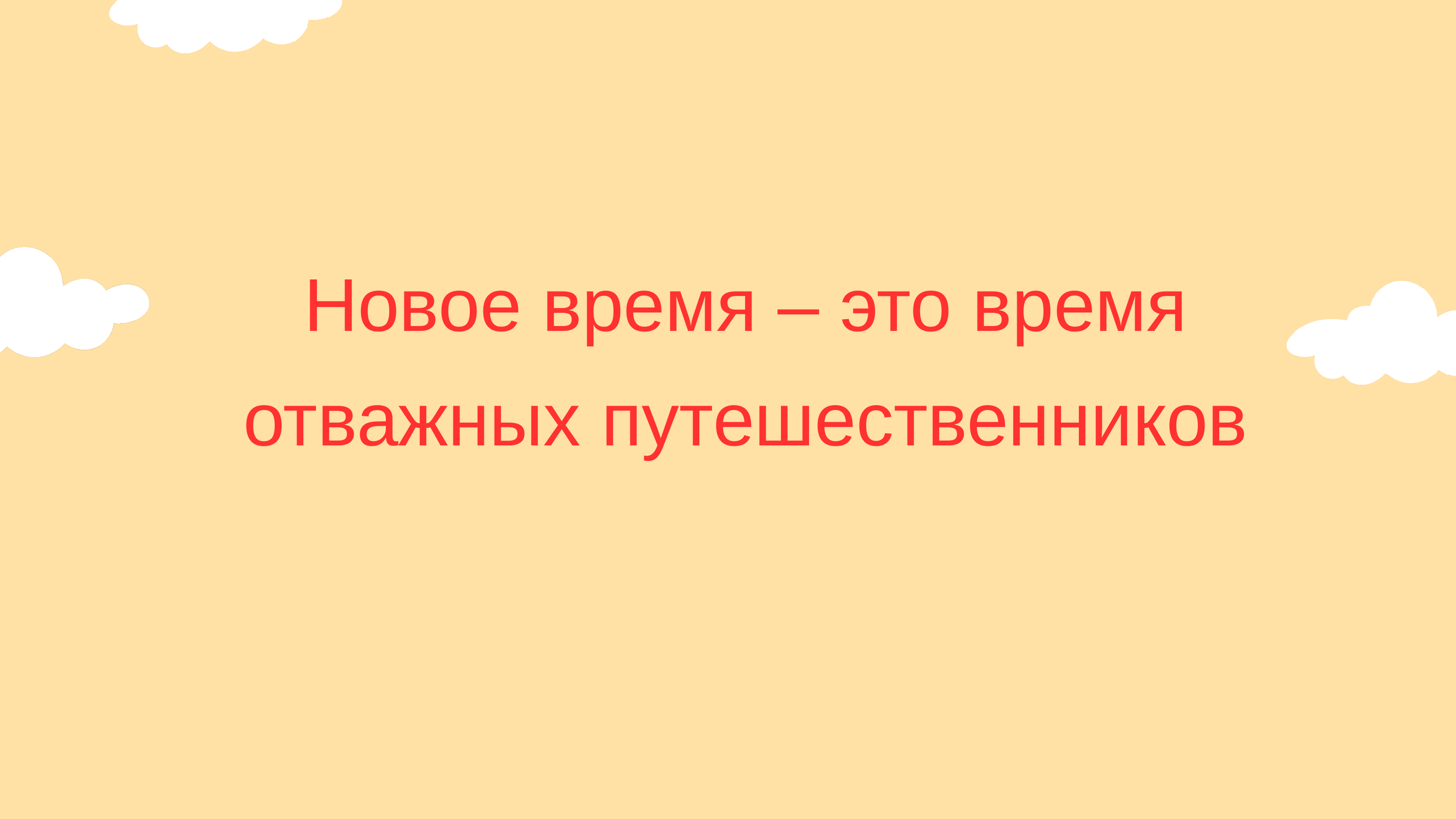

Новое время – это время

отважных путешественников